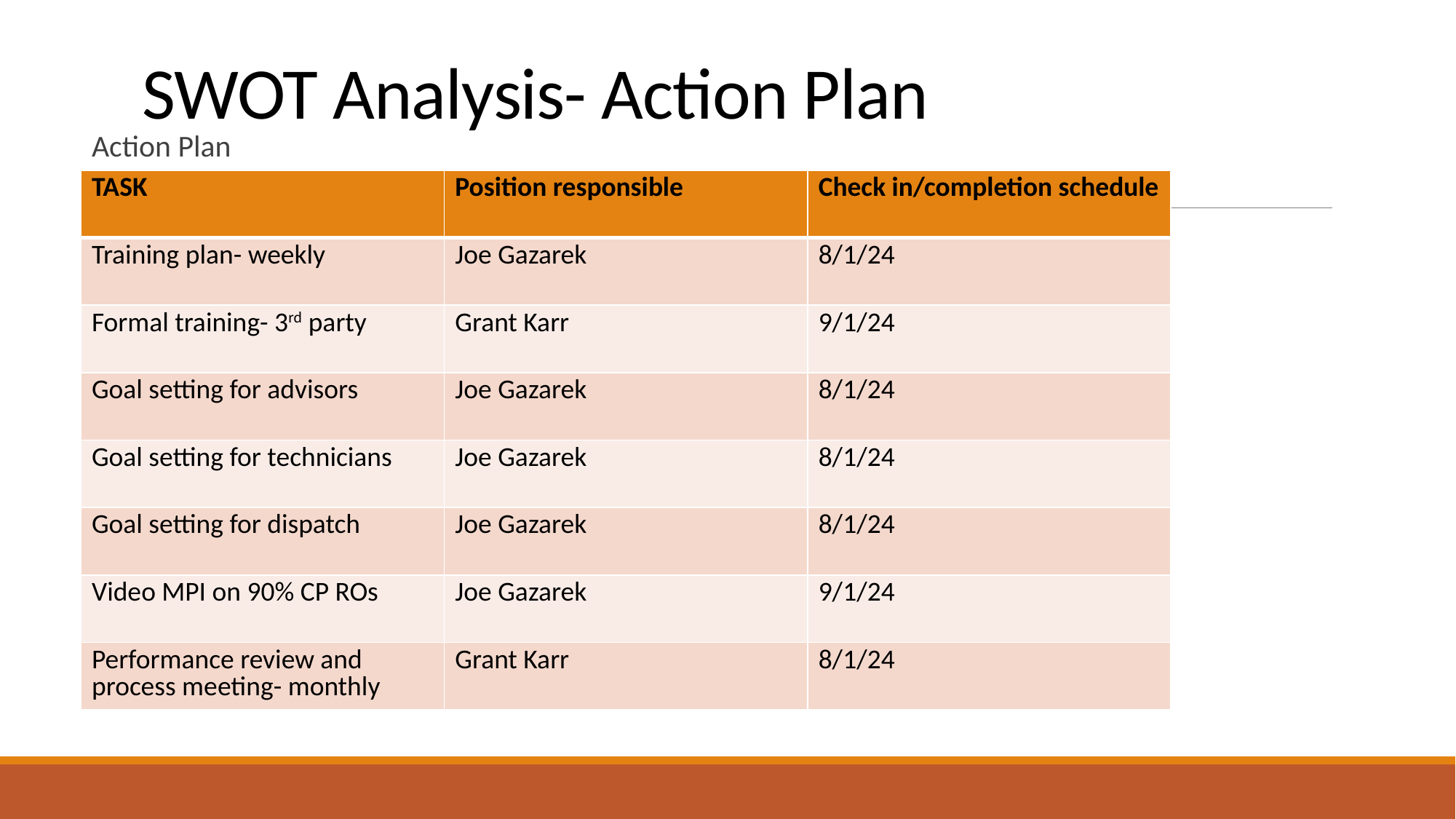

# SWOT Analysis- Action Plan
Action Plan

| TASK | Position responsible | Check in/completion schedule |
| --- | --- | --- |
| Training plan- weekly | Joe Gazarek | 8/1/24 |
| Formal training- 3rd party | Grant Karr | 9/1/24 |
| Goal setting for advisors | Joe Gazarek | 8/1/24 |
| Goal setting for technicians | Joe Gazarek | 8/1/24 |
| Goal setting for dispatch | Joe Gazarek | 8/1/24 |
| Video MPI on 90% CP ROs | Joe Gazarek | 9/1/24 |
| Performance review and process meeting- monthly | Grant Karr | 8/1/24 |